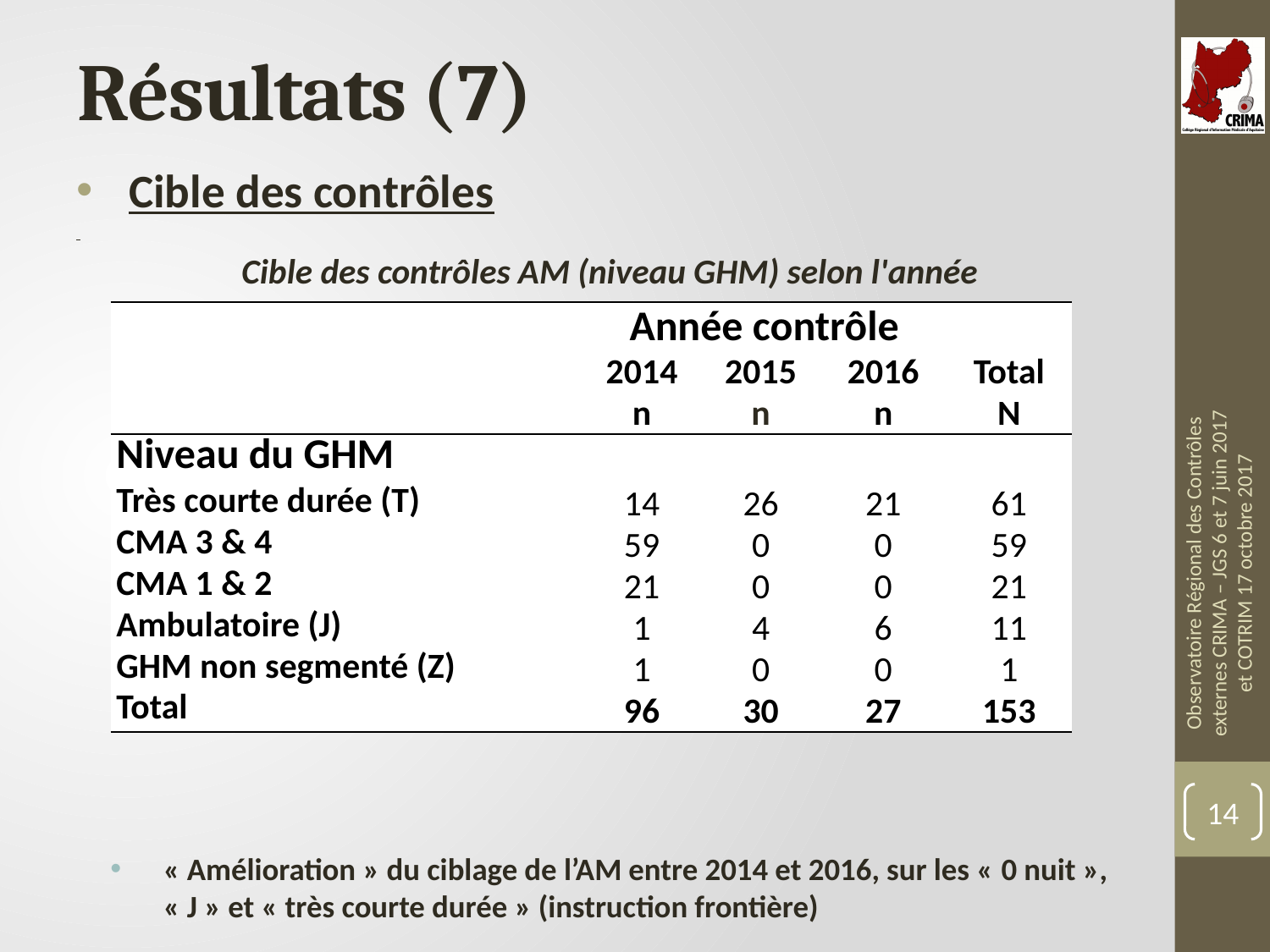

# Résultats (7)
Cible des contrôles

Cible des contrôles AM (niveau GHM) selon l'année

« Amélioration » du ciblage de l’AM entre 2014 et 2016, sur les « 0 nuit », « J » et « très courte durée » (instruction frontière)
|  | Année contrôle |  |  | Total |
| --- | --- | --- | --- | --- |
|  | 2014 | 2015 | 2016 |  |
|  | n | n | n | N |
| Niveau du GHM | 14 | 26 | 21 | 61 |
| Très courte durée (T) |  |  |  |  |
| CMA 3 & 4 | 59 | 0 | 0 | 59 |
| CMA 1 & 2 | 21 | 0 | 0 | 21 |
| Ambulatoire (J) | 1 | 4 | 6 | 11 |
| GHM non segmenté (Z) | 1 | 0 | 0 | 1 |
| Total | 96 | 30 | 27 | 153 |
Observatoire Régional des Contrôles externes CRIMA – JGS 6 et 7 juin 2017 et COTRIM 17 octobre 2017
14